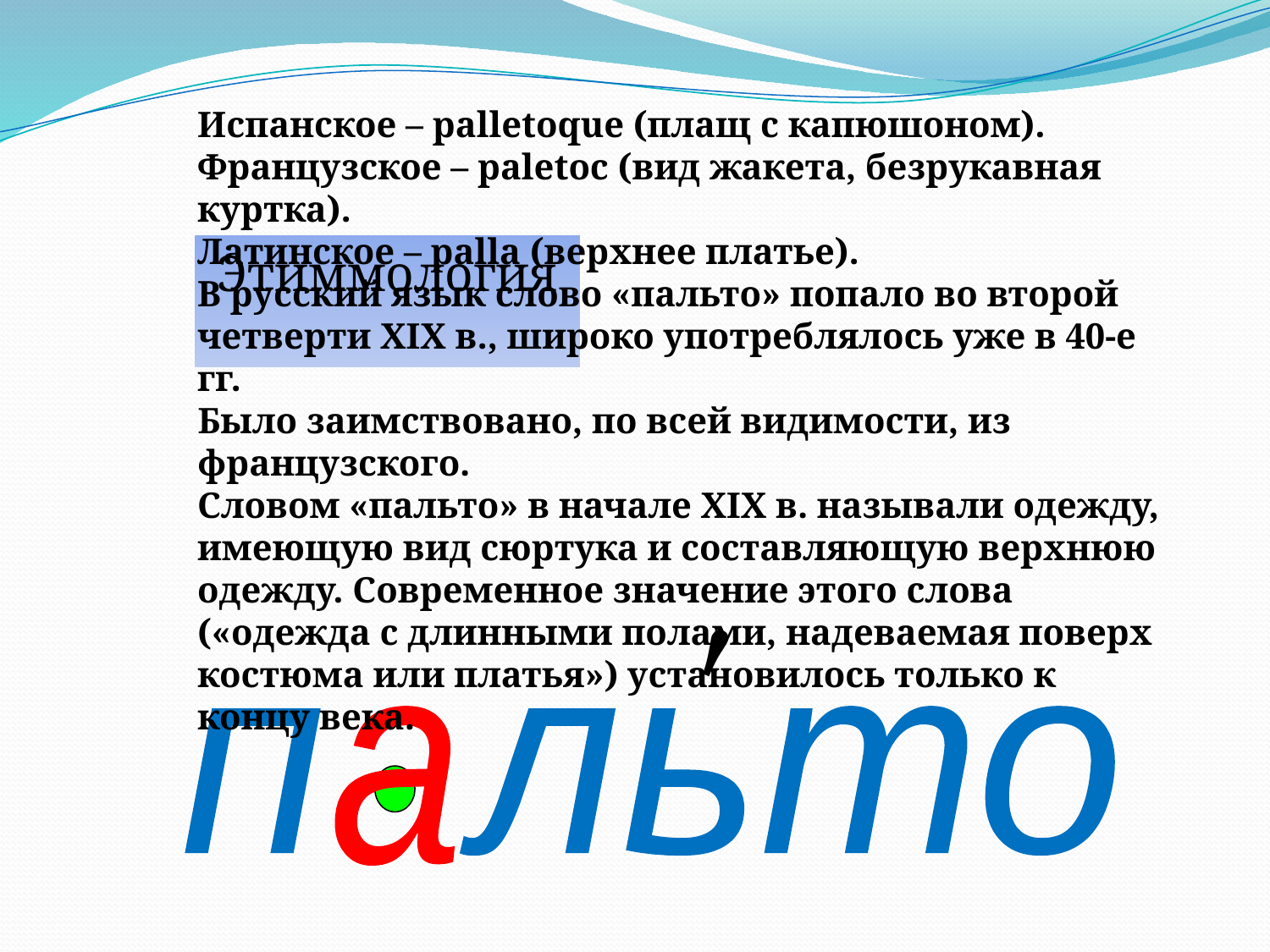

Испанское – palletoque (плащ с капюшоном).
Французское – paletoc (вид жакета, безрукавная куртка).
Латинское – palla (верхнее платье).
В русский язык слово «пальто» попало во второй четверти XIX в., широко употреблялось уже в 40-е гг.
Было заимствовано, по всей видимости, из французского.
Словом «пальто» в начале XIX в. называли одежду, имеющую вид сюртука и составляющую верхнюю одежду. Современное значение этого слова («одежда с длинными полами, надеваемая поверх костюма или платья») установилось только к концу века.
Этиммология

′
п  льто
а